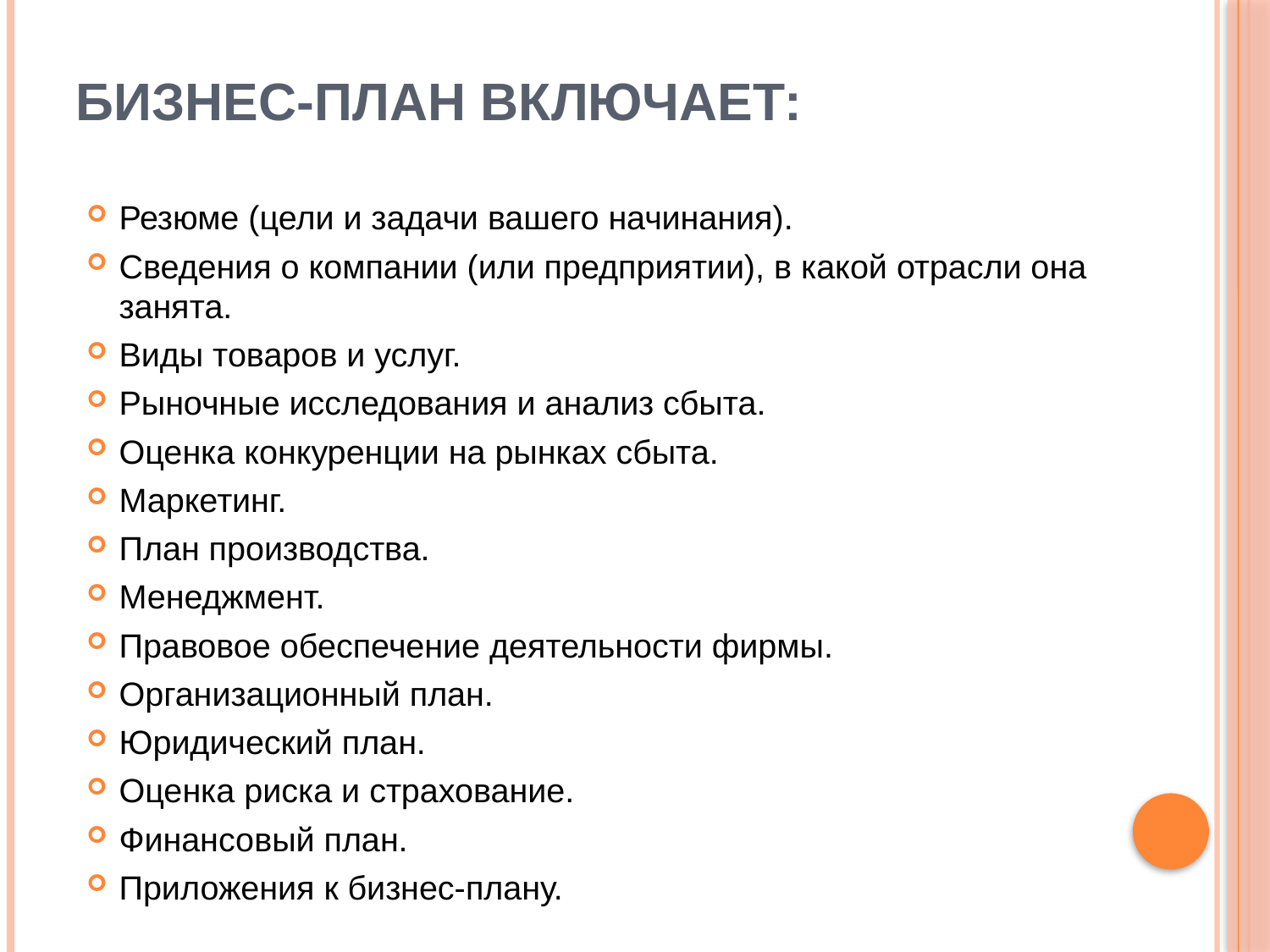

# Бизнес-план включает:
Резюме (цели и задачи вашего начинания).
Сведения о компании (или предприятии), в какой отрасли она занята.
Виды товаров и услуг.
Рыночные исследования и анализ сбыта.
Оценка конкуренции на рынках сбыта.
Маркетинг.
План производства.
Менеджмент.
Правовое обеспечение деятельности фирмы.
Организационный план.
Юридический план.
Оценка риска и страхование.
Финансовый план.
Приложения к бизнес-плану.